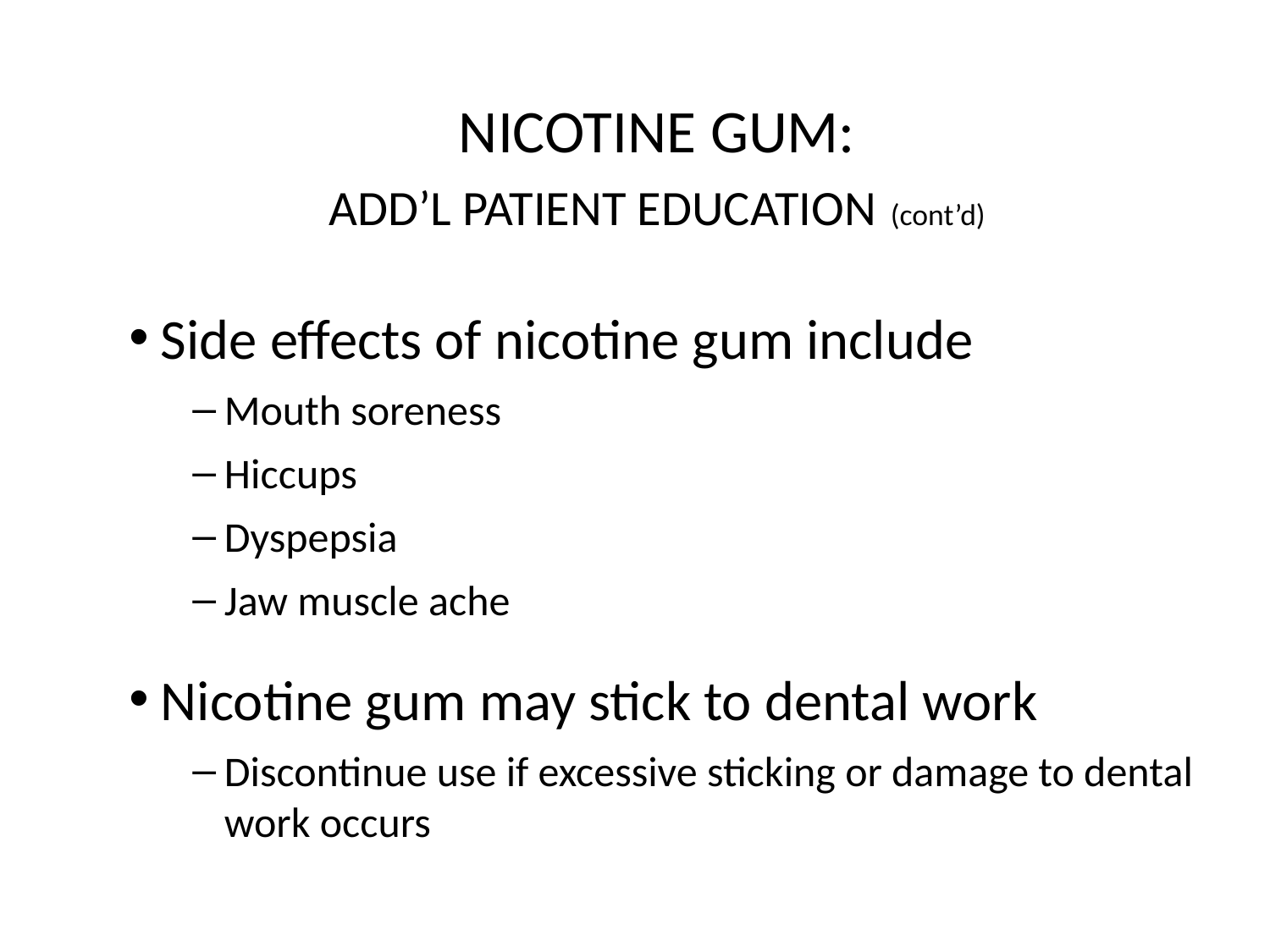

NICOTINE GUM:
ADD’L PATIENT EDUCATION (cont’d)
Side effects of nicotine gum include
Mouth soreness
Hiccups
Dyspepsia
Jaw muscle ache
Nicotine gum may stick to dental work
Discontinue use if excessive sticking or damage to dental work occurs